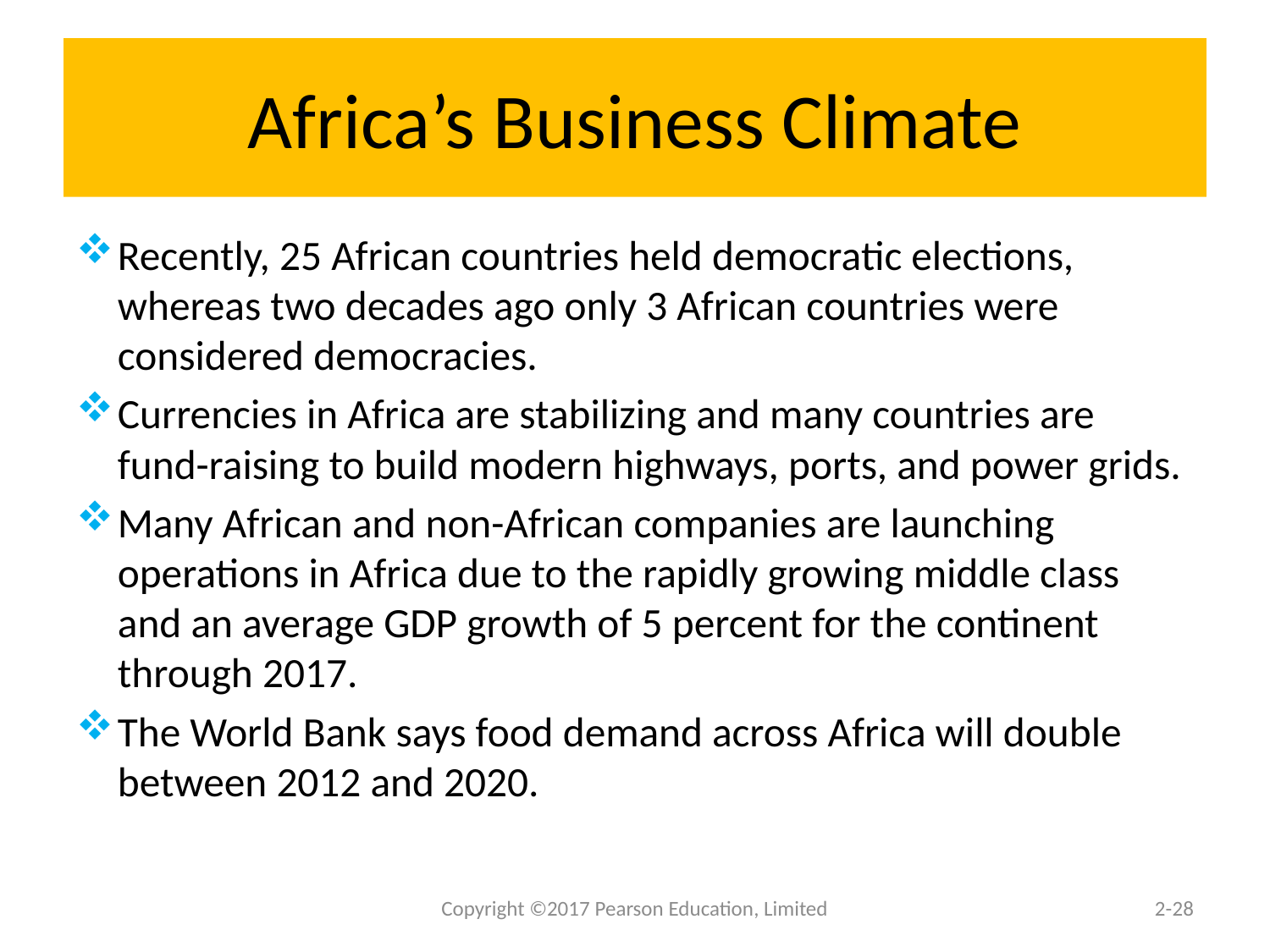

# Africa’s Business Climate
Recently, 25 African countries held democratic elections, whereas two decades ago only 3 African countries were considered democracies.
Currencies in Africa are stabilizing and many countries are fund-raising to build modern highways, ports, and power grids.
Many African and non-African companies are launching operations in Africa due to the rapidly growing middle class and an average GDP growth of 5 percent for the continent through 2017.
The World Bank says food demand across Africa will double between 2012 and 2020.
Copyright ©2017 Pearson Education, Limited
2-28